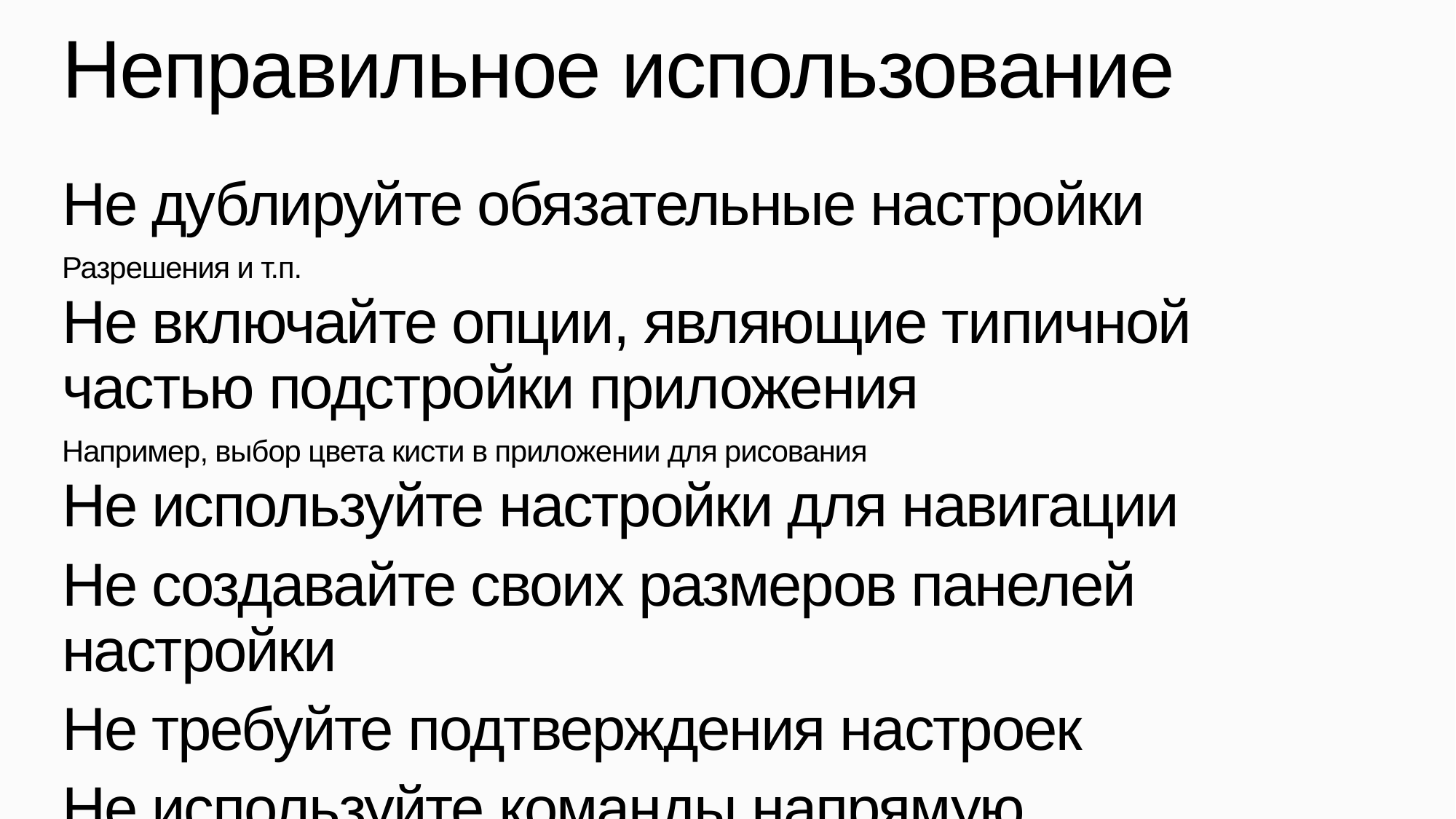

# Неправильное использование
Не дублируйте обязательные настройки
Разрешения и т.п.
Не включайте опции, являющие типичной частью подстройки приложения
Например, выбор цвета кисти в приложении для рисования
Не используйте настройки для навигации
Не создавайте своих размеров панелей настройки
Не требуйте подтверждения настроек
Не используйте команды напрямую